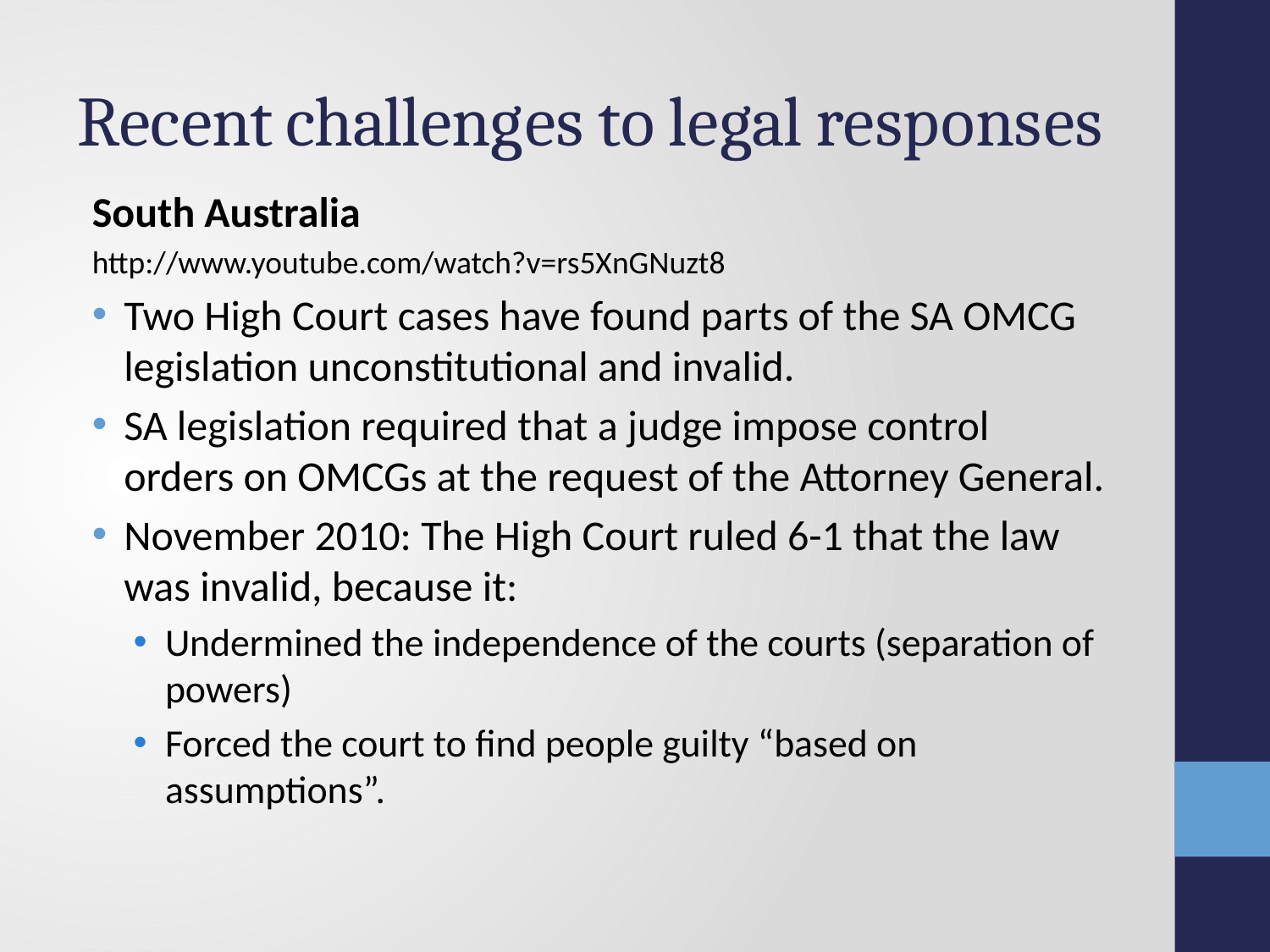

# Recent challenges to legal responses
South Australia
http://www.youtube.com/watch?v=rs5XnGNuzt8
Two High Court cases have found parts of the SA OMCG legislation unconstitutional and invalid.
SA legislation required that a judge impose control orders on OMCGs at the request of the Attorney General.
November 2010: The High Court ruled 6-1 that the law was invalid, because it:
Undermined the independence of the courts (separation of powers)
Forced the court to find people guilty “based on assumptions”.